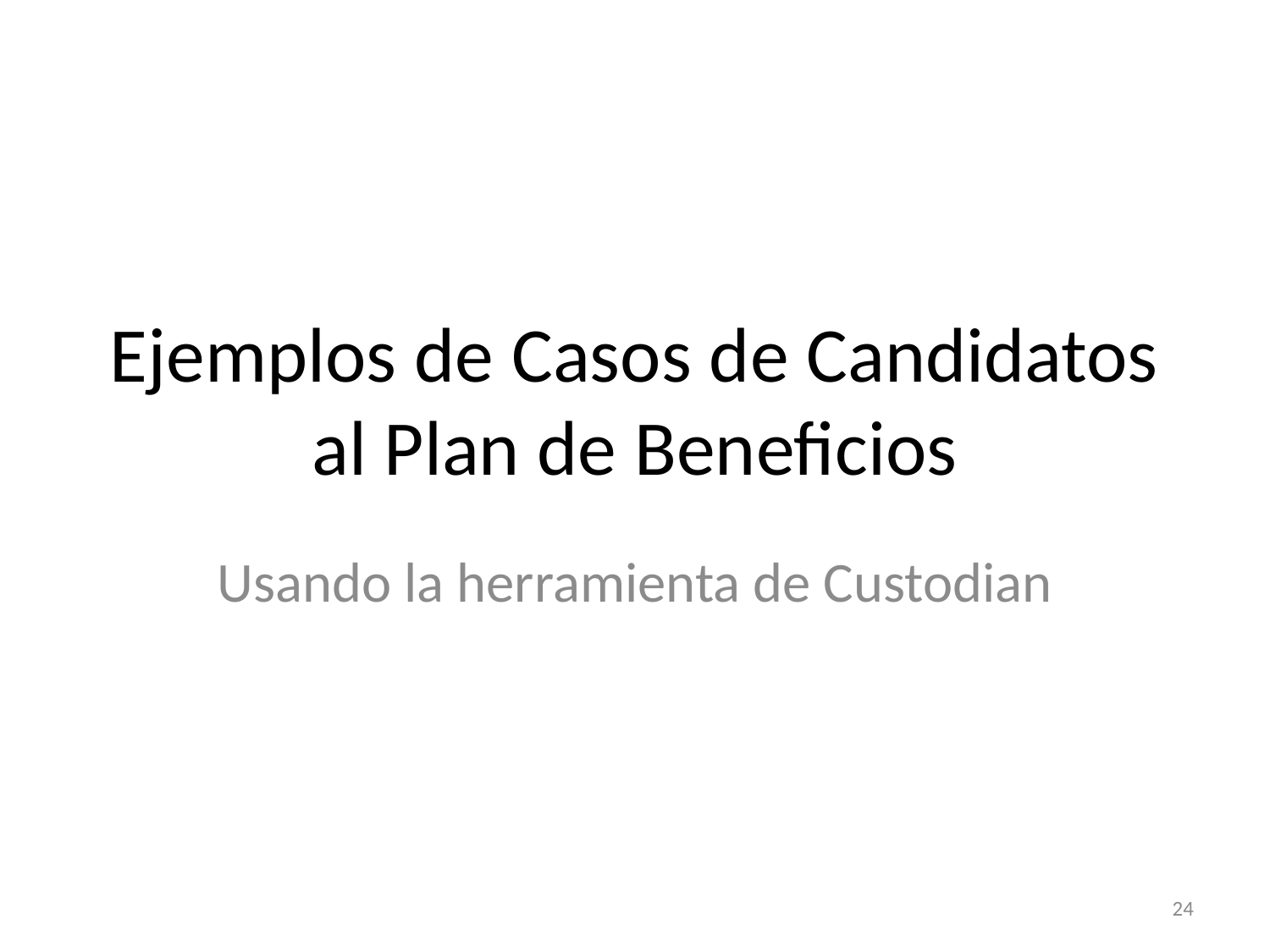

# Ejemplos de Casos de Candidatos al Plan de Beneficios
Usando la herramienta de Custodian
24